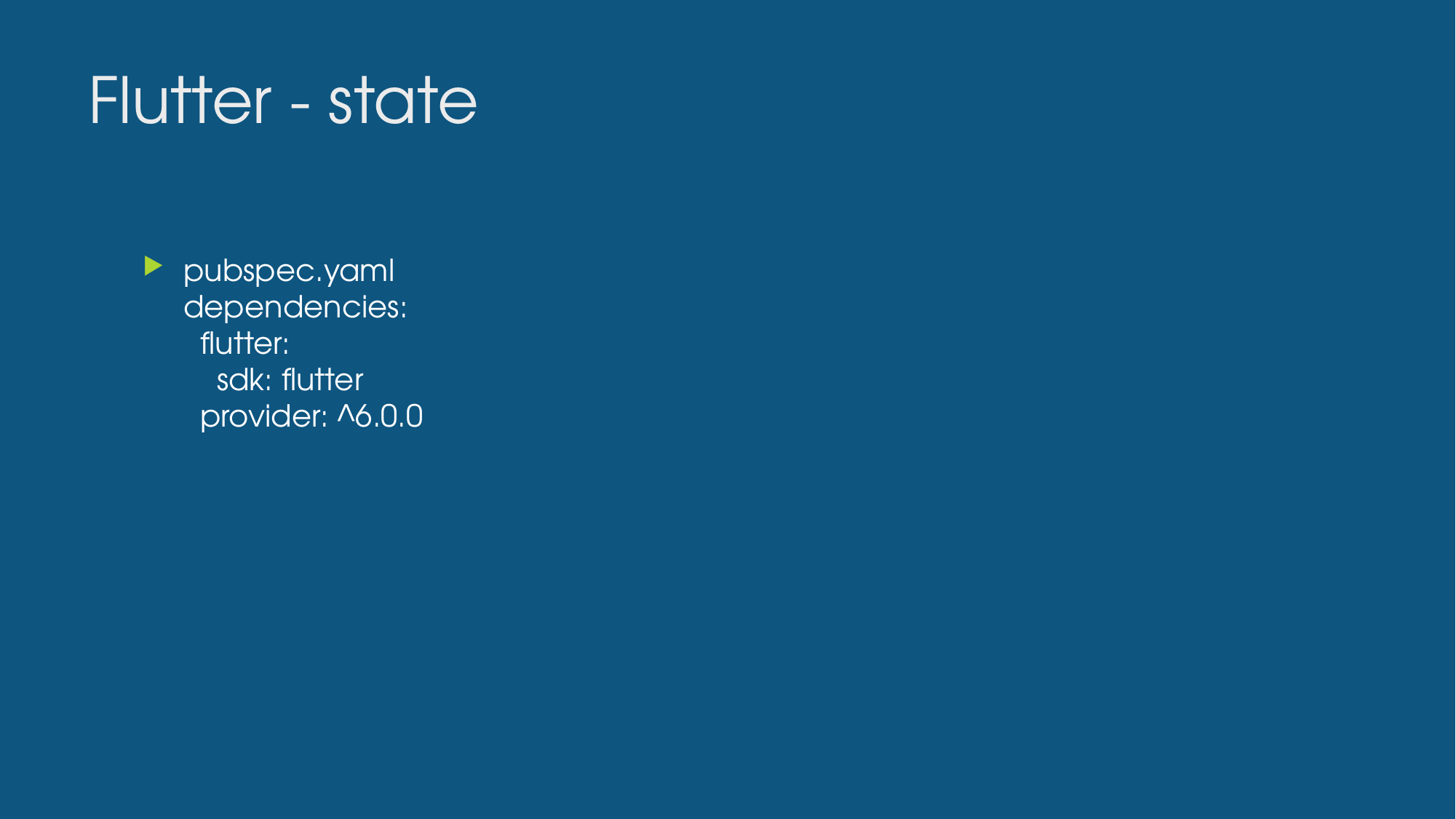

5
# Flutter - state
pubspec.yaml
dependencies:
  flutter:
    sdk: flutter
  provider: ^6.0.0